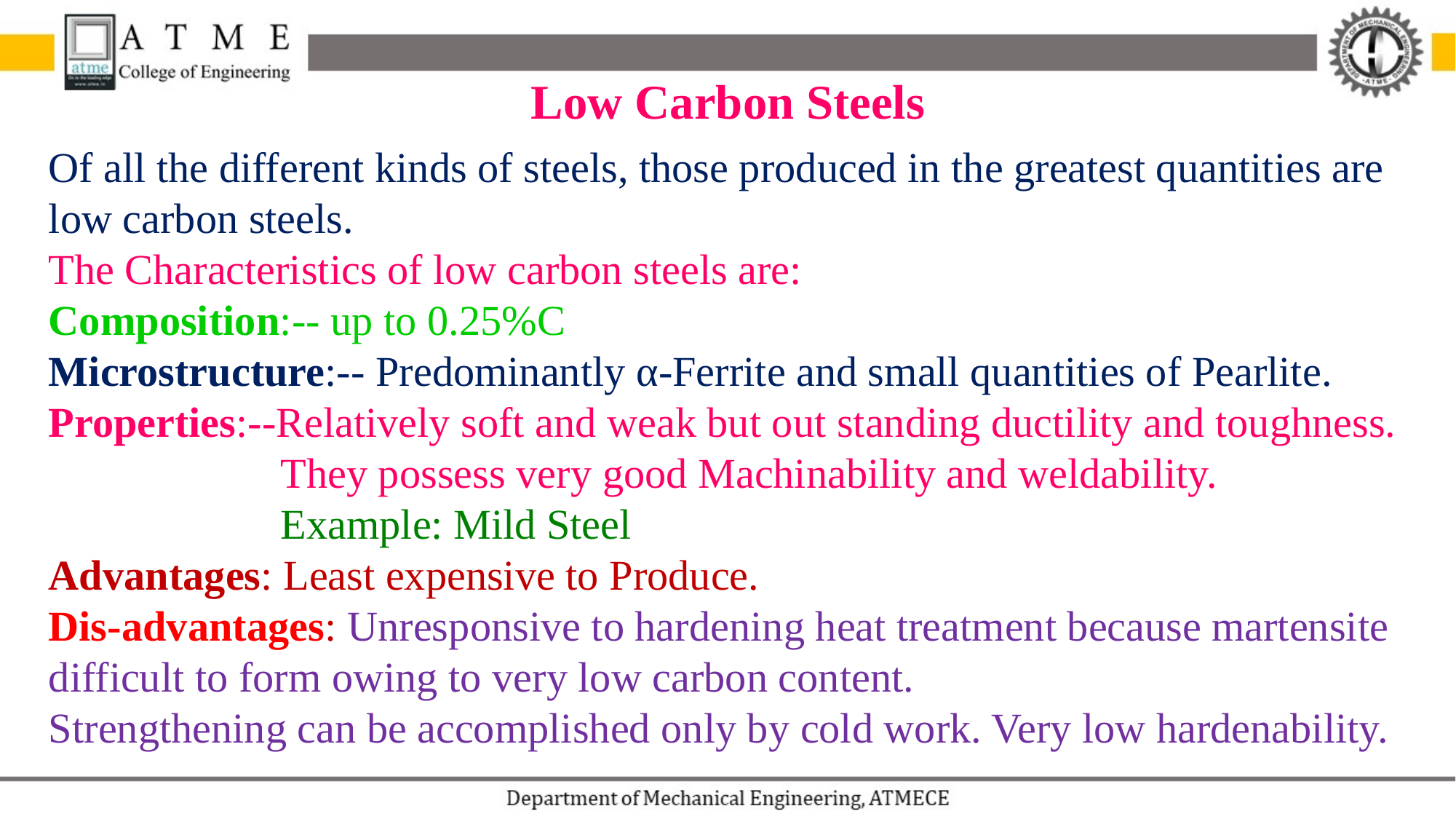

Low Carbon Steels
Of all the different kinds of steels, those produced in the greatest quantities are low carbon steels.
The Characteristics of low carbon steels are:
Composition:-- up to 0.25%C
Microstructure:-- Predominantly α-Ferrite and small quantities of Pearlite.
Properties:--Relatively soft and weak but out standing ductility and toughness.
                      They possess very good Machinability and weldability.
                      Example: Mild Steel
Advantages: Least expensive to Produce.
Dis-advantages: Unresponsive to hardening heat treatment because martensite difficult to form owing to very low carbon content.
Strengthening can be accomplished only by cold work. Very low hardenability.